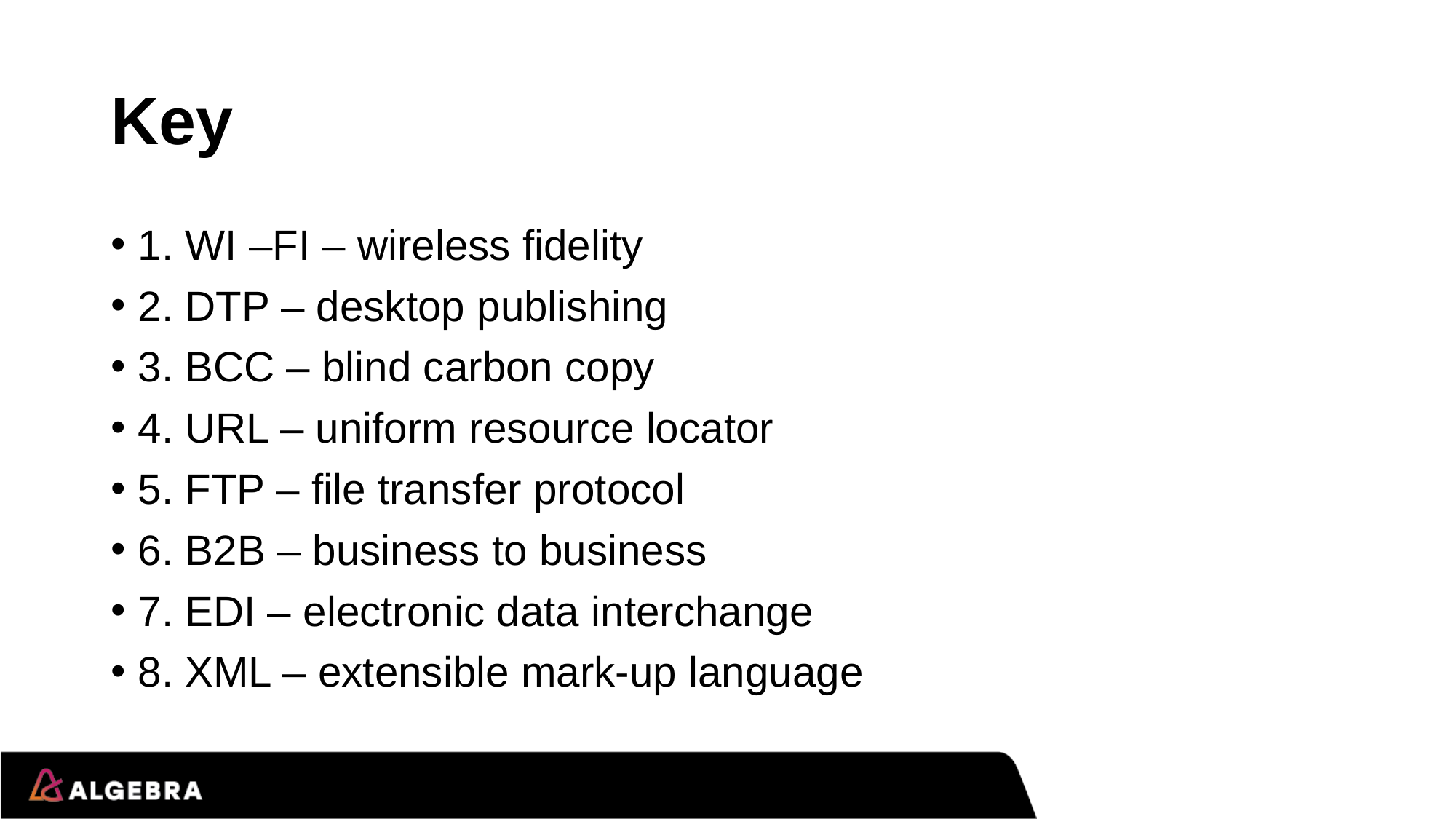

# Key
1. WI –FI – wireless fidelity
2. DTP – desktop publishing
3. BCC – blind carbon copy
4. URL – uniform resource locator
5. FTP – file transfer protocol
6. B2B – business to business
7. EDI – electronic data interchange
8. XML – extensible mark-up language